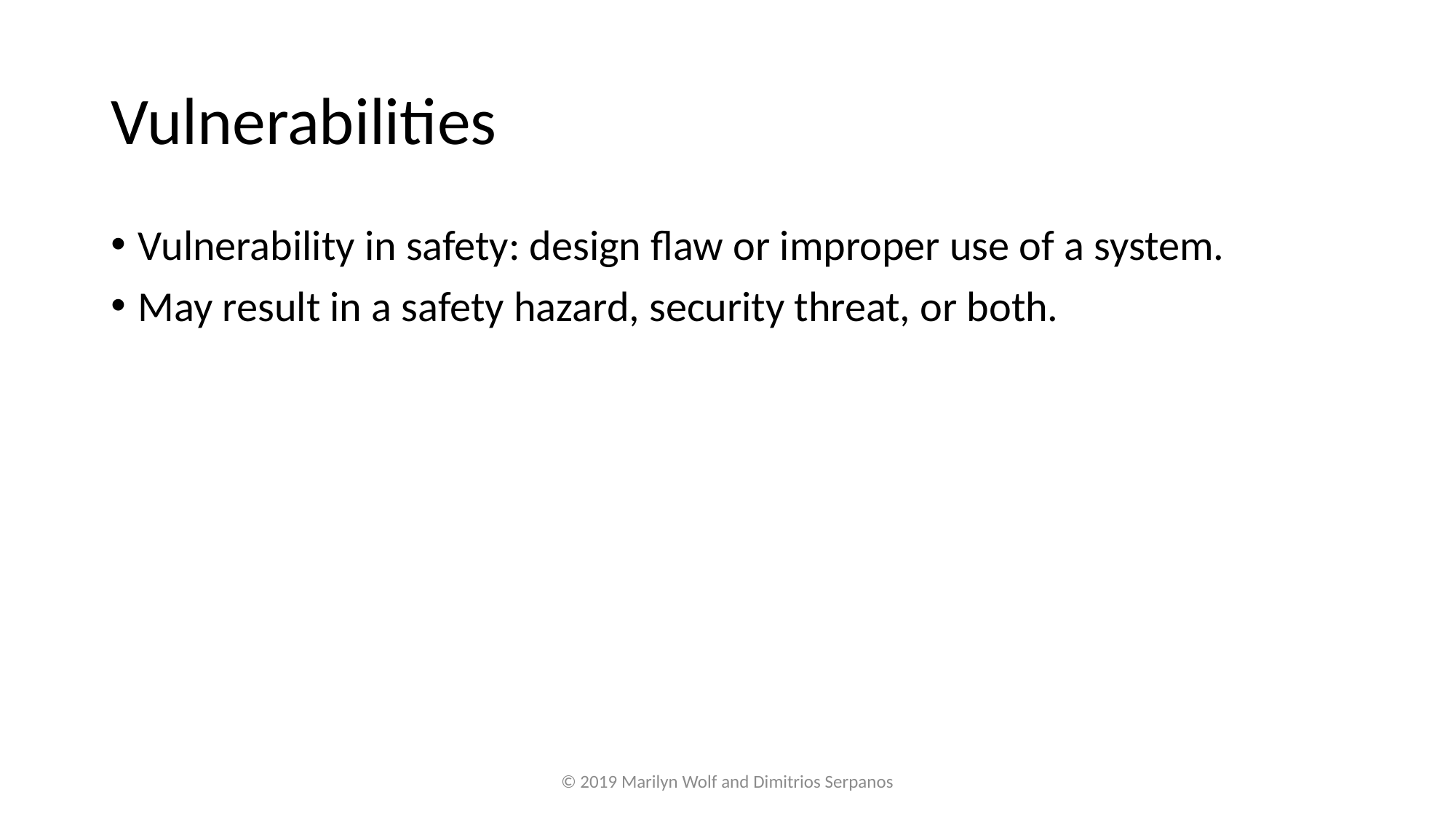

# Vulnerabilities
Vulnerability in safety: design flaw or improper use of a system.
May result in a safety hazard, security threat, or both.
© 2019 Marilyn Wolf and Dimitrios Serpanos